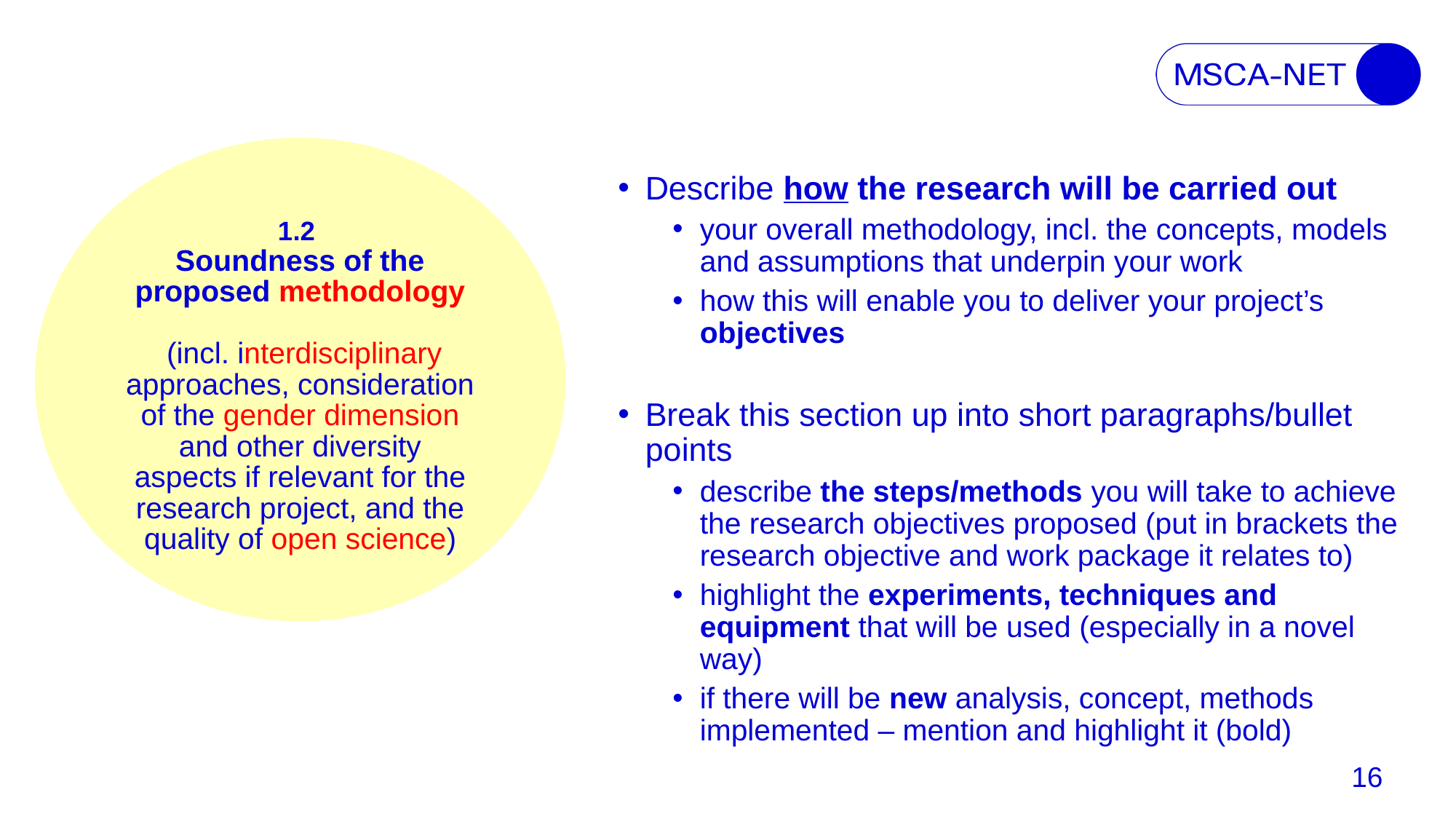

1.2
Soundness of the proposed methodology

 (incl. interdisciplinary approaches, consideration of the gender dimension and other diversity aspects if relevant for the research project, and the quality of open science)

Describe how the research will be carried out
your overall methodology, incl. the concepts, models and assumptions that underpin your work
how this will enable you to deliver your project’s objectives

Break this section up into short paragraphs/bullet points
describe the steps/methods you will take to achieve the research objectives proposed (put in brackets the research objective and work package it relates to)
highlight the experiments, techniques and equipment that will be used (especially in a novel way)
if there will be new analysis, concept, methods implemented – mention and highlight it (bold)
16